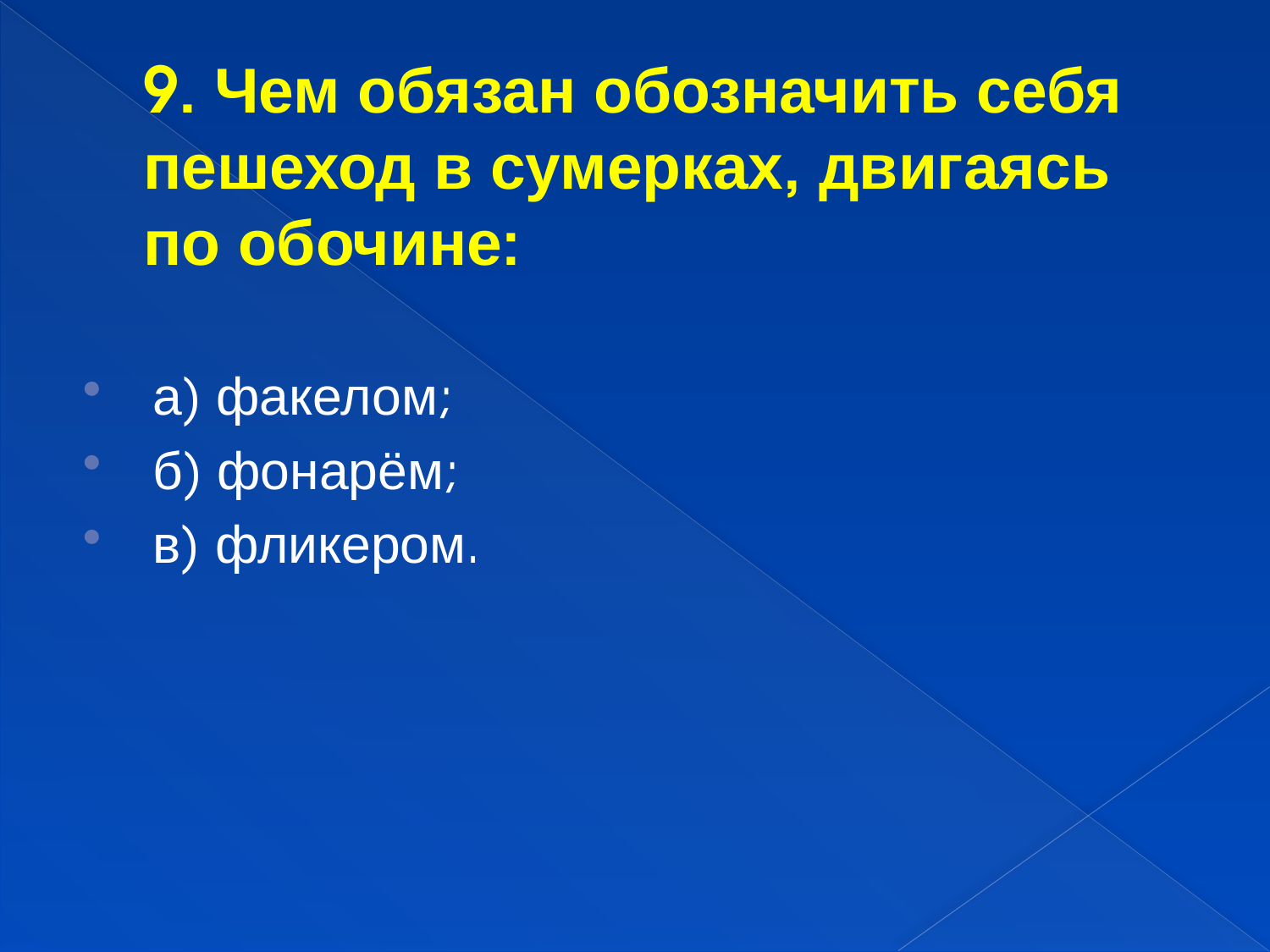

# 9. Чем обязан обозначить себя пешеход в сумерках, двигаясь по обочине:
 а) факелом;
 б) фонарём;
 в) фликером.